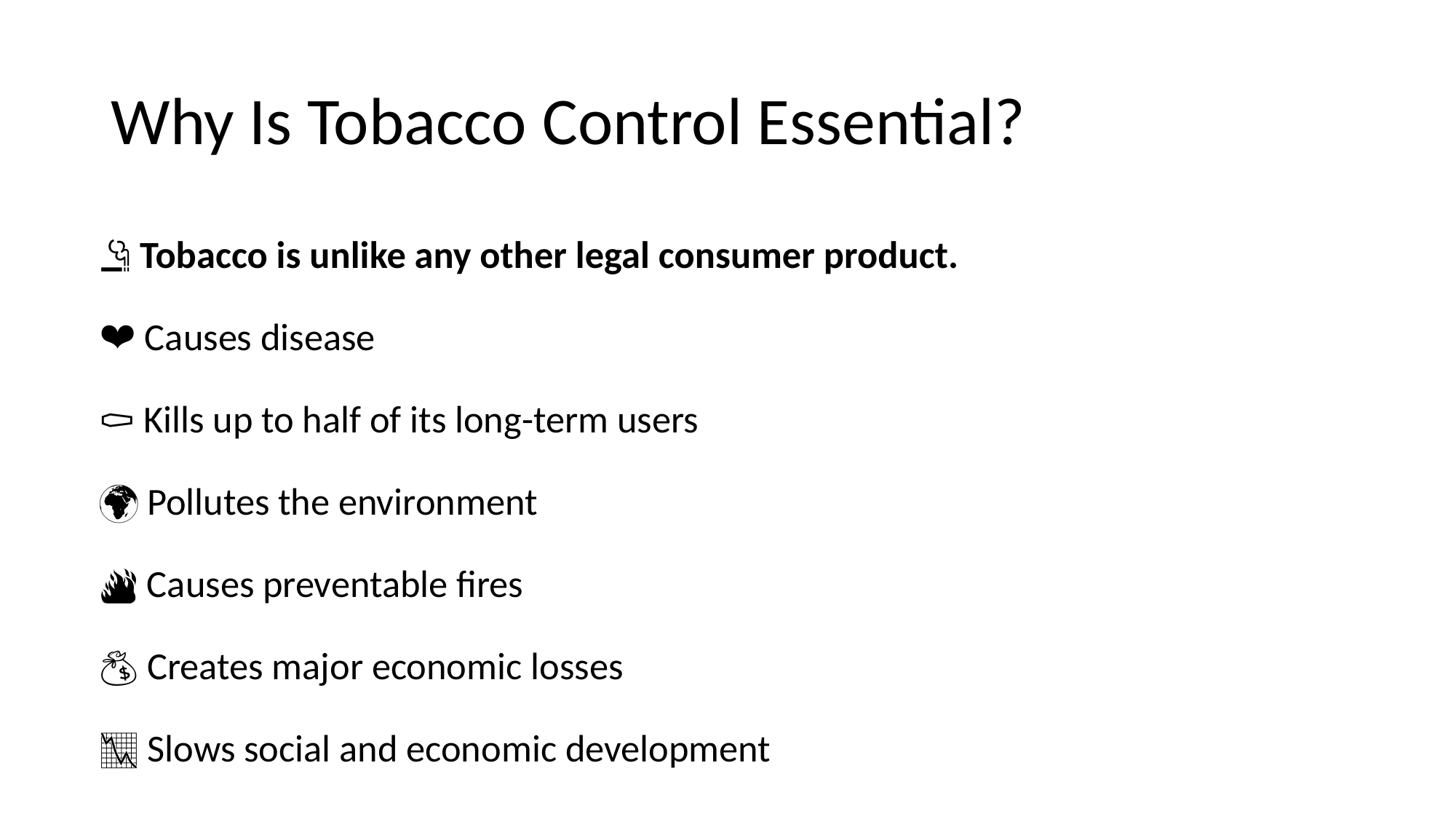

# Why Is Tobacco Control Essential?
🚬 Tobacco is unlike any other legal consumer product.
❤️ Causes disease
⚰️ Kills up to half of its long-term users
🌍 Pollutes the environment
🔥 Causes preventable fires
💰 Creates major economic losses
📉 Slows social and economic development